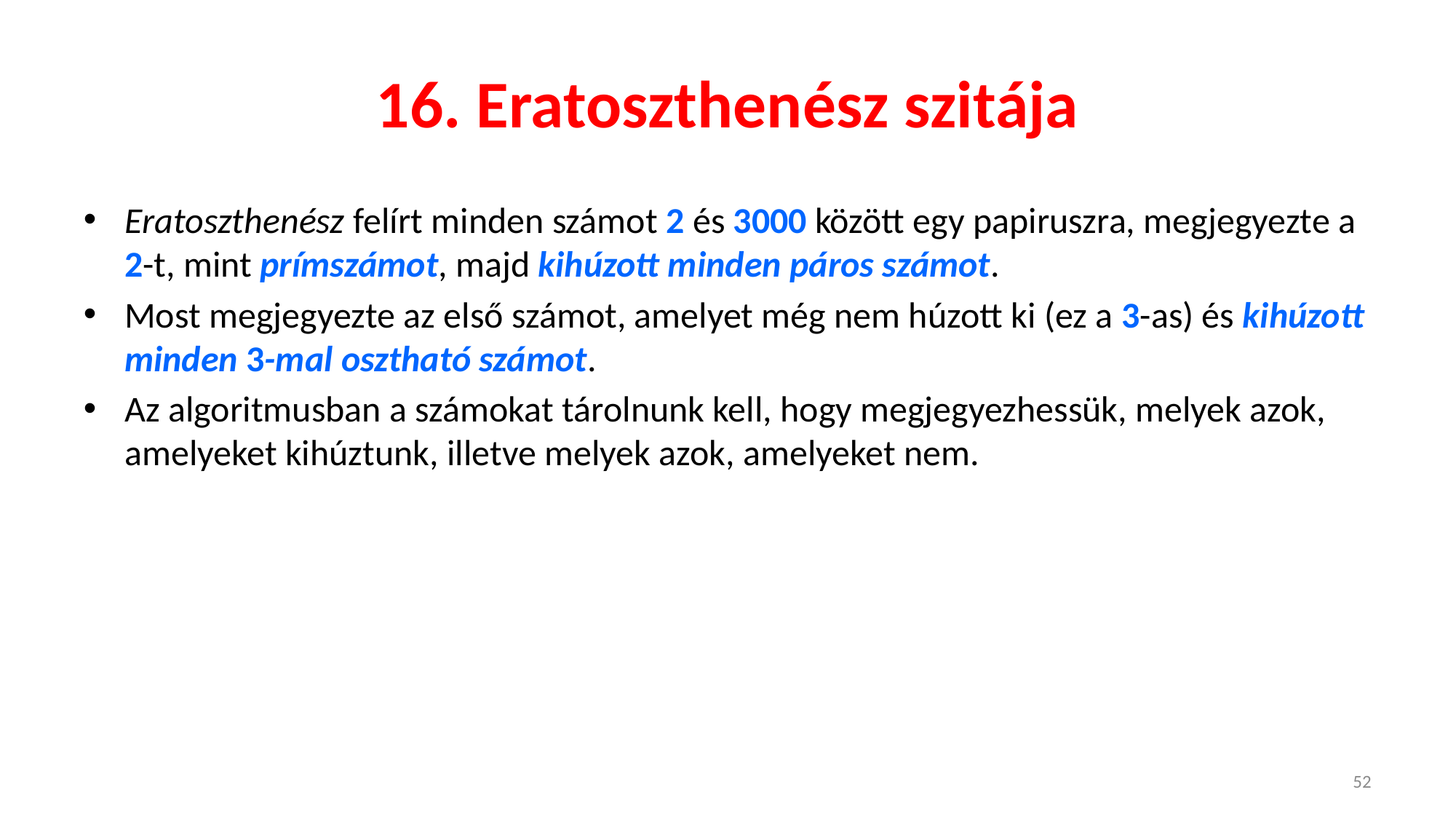

# 16. Eratoszthenész szitája
Eratoszthenész felírt minden számot 2 és 3000 között egy papiruszra, megjegyezte a 2-t, mint prímszámot, majd kihúzott minden páros számot.
Most megjegyezte az első számot, amelyet még nem húzott ki (ez a 3-as) és kihúzott minden 3-mal osztható számot.
Az algoritmusban a számokat tárolnunk kell, hogy megjegyezhessük, melyek azok, amelyeket kihúztunk, illetve melyek azok, amelyeket nem.

52